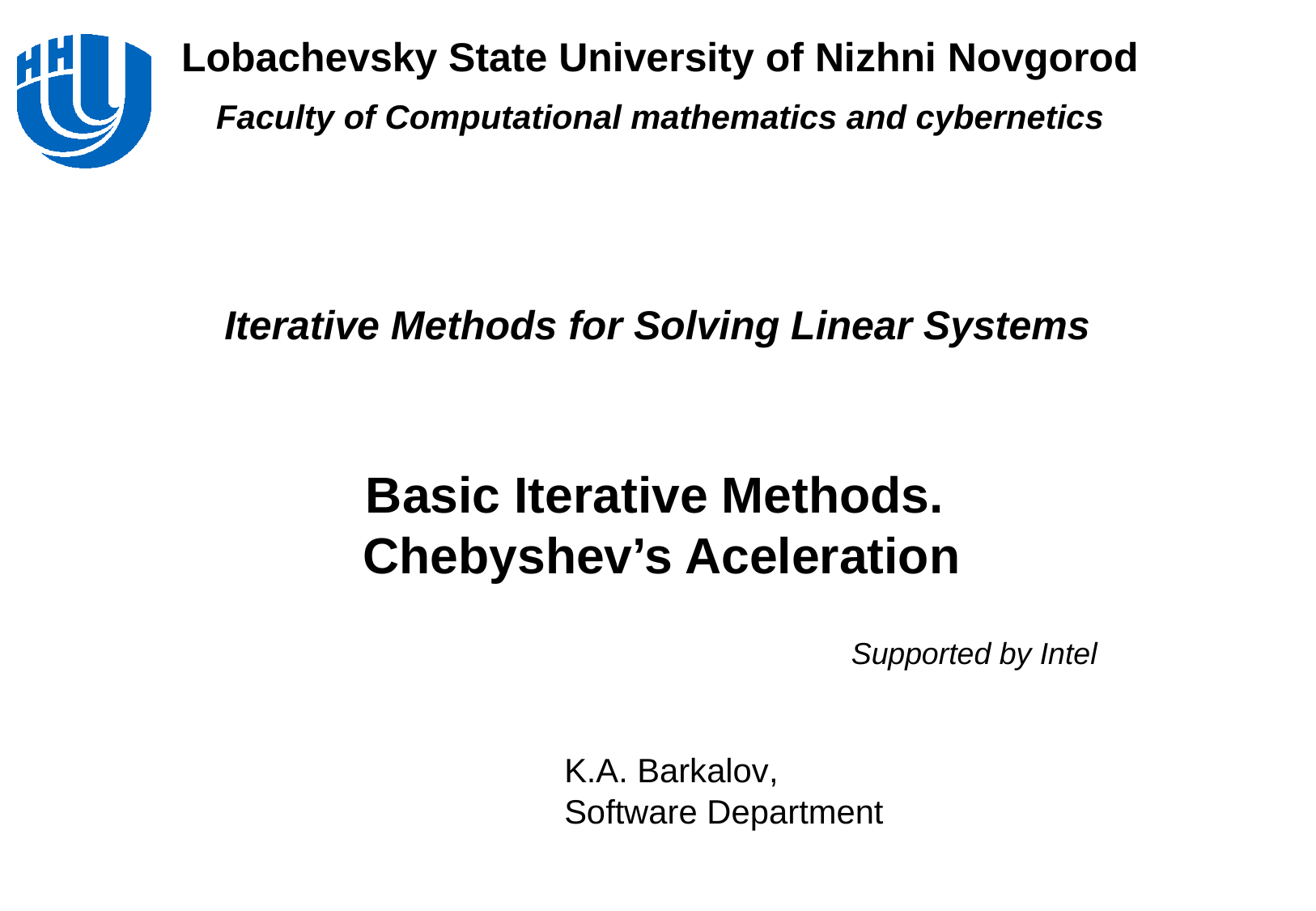

Iterative Methods for Solving Linear Systems
# Basic Iterative Methods. Chebyshev’s Aceleration
Supported by Intel
K.A. Barkalov,
Software Department